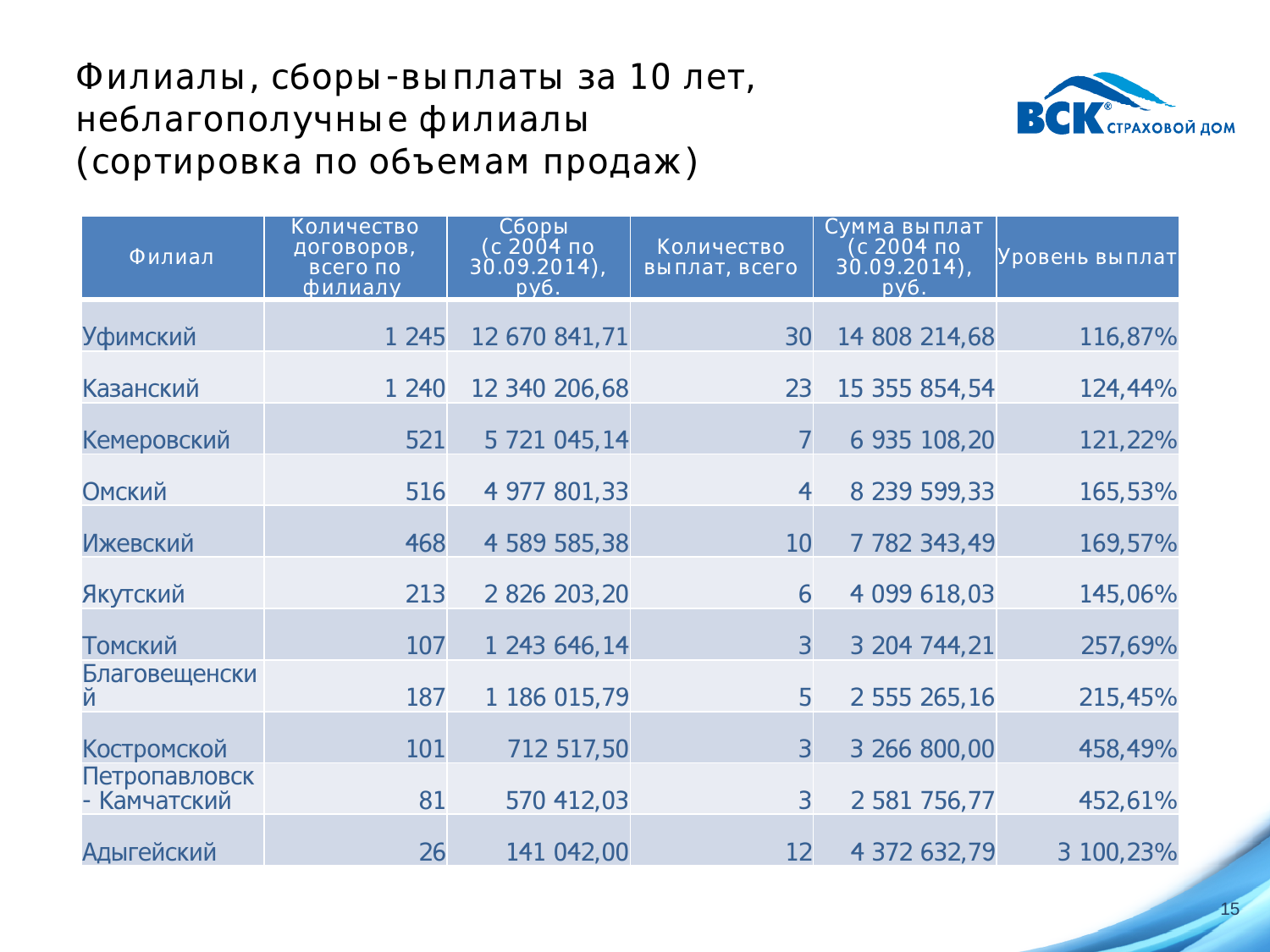

# Филиалы, сборы-выплаты за 10 лет, неблагополучные филиалы (сортировка по объемам продаж)
| Филиал | Количество договоров, всего по филиалу | Сборы (с 2004 по 30.09.2014), руб. | Количество выплат, всего | Сумма выплат (с 2004 по 30.09.2014), руб. | Уровень выплат |
| --- | --- | --- | --- | --- | --- |
| Уфимский | 1 245 | 12 670 841,71 | 30 | 14 808 214,68 | 116,87% |
| Казанский | 1 240 | 12 340 206,68 | 23 | 15 355 854,54 | 124,44% |
| Кемеровский | 521 | 5 721 045,14 | 7 | 6 935 108,20 | 121,22% |
| Омский | 516 | 4 977 801,33 | 4 | 8 239 599,33 | 165,53% |
| Ижевский | 468 | 4 589 585,38 | 10 | 7 782 343,49 | 169,57% |
| Якутский | 213 | 2 826 203,20 | 6 | 4 099 618,03 | 145,06% |
| Томский | 107 | 1 243 646,14 | 3 | 3 204 744,21 | 257,69% |
| Благовещенский | 187 | 1 186 015,79 | 5 | 2 555 265,16 | 215,45% |
| Костромской | 101 | 712 517,50 | 3 | 3 266 800,00 | 458,49% |
| Петропавловск - Камчатский | 81 | 570 412,03 | 3 | 2 581 756,77 | 452,61% |
| Адыгейский | 26 | 141 042,00 | 12 | 4 372 632,79 | 3 100,23% |
15